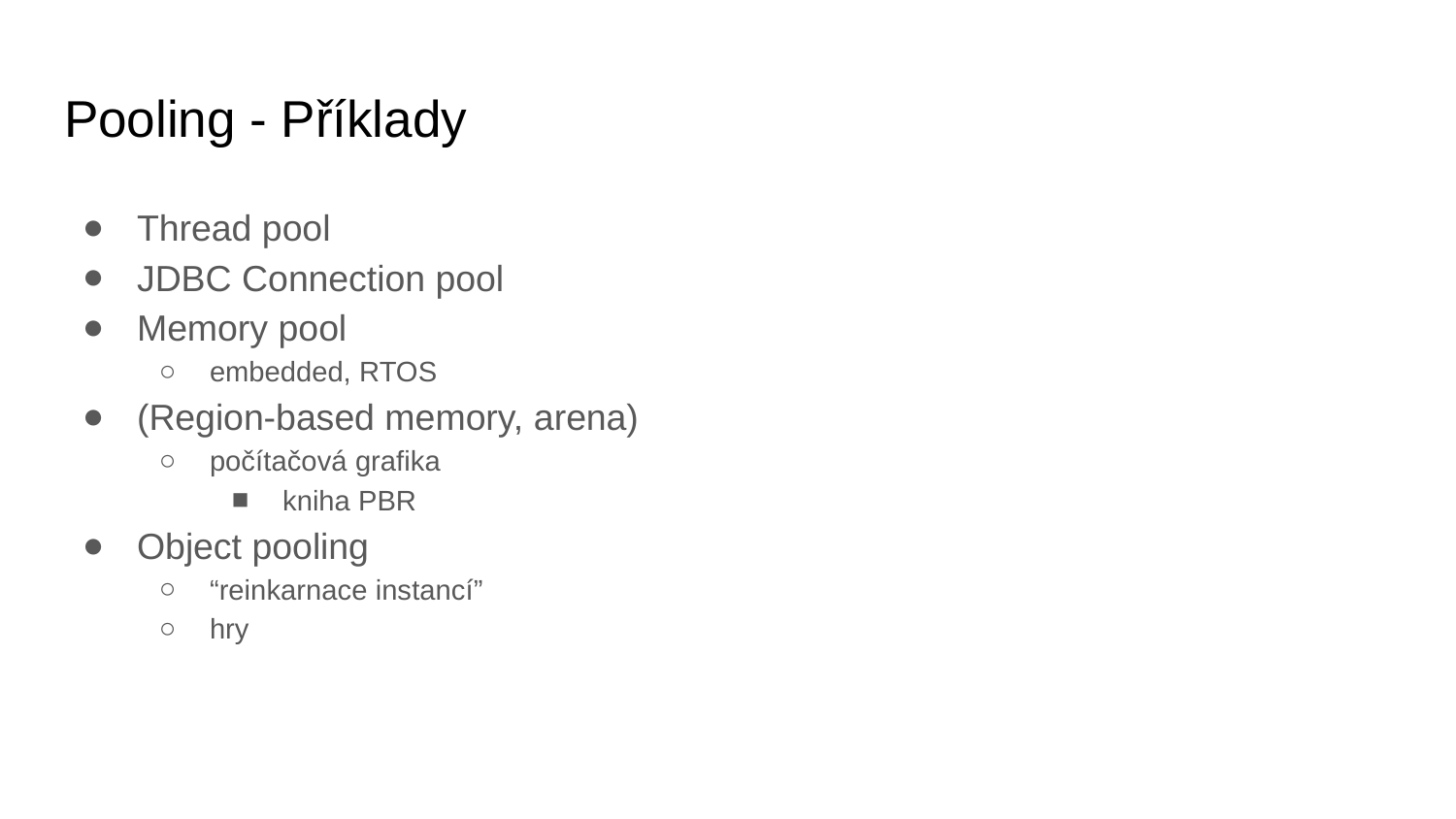

# Pooling - Příklady
Thread pool
JDBC Connection pool
Memory pool
embedded, RTOS
(Region-based memory, arena)
počítačová grafika
kniha PBR
Object pooling
“reinkarnace instancí”
hry